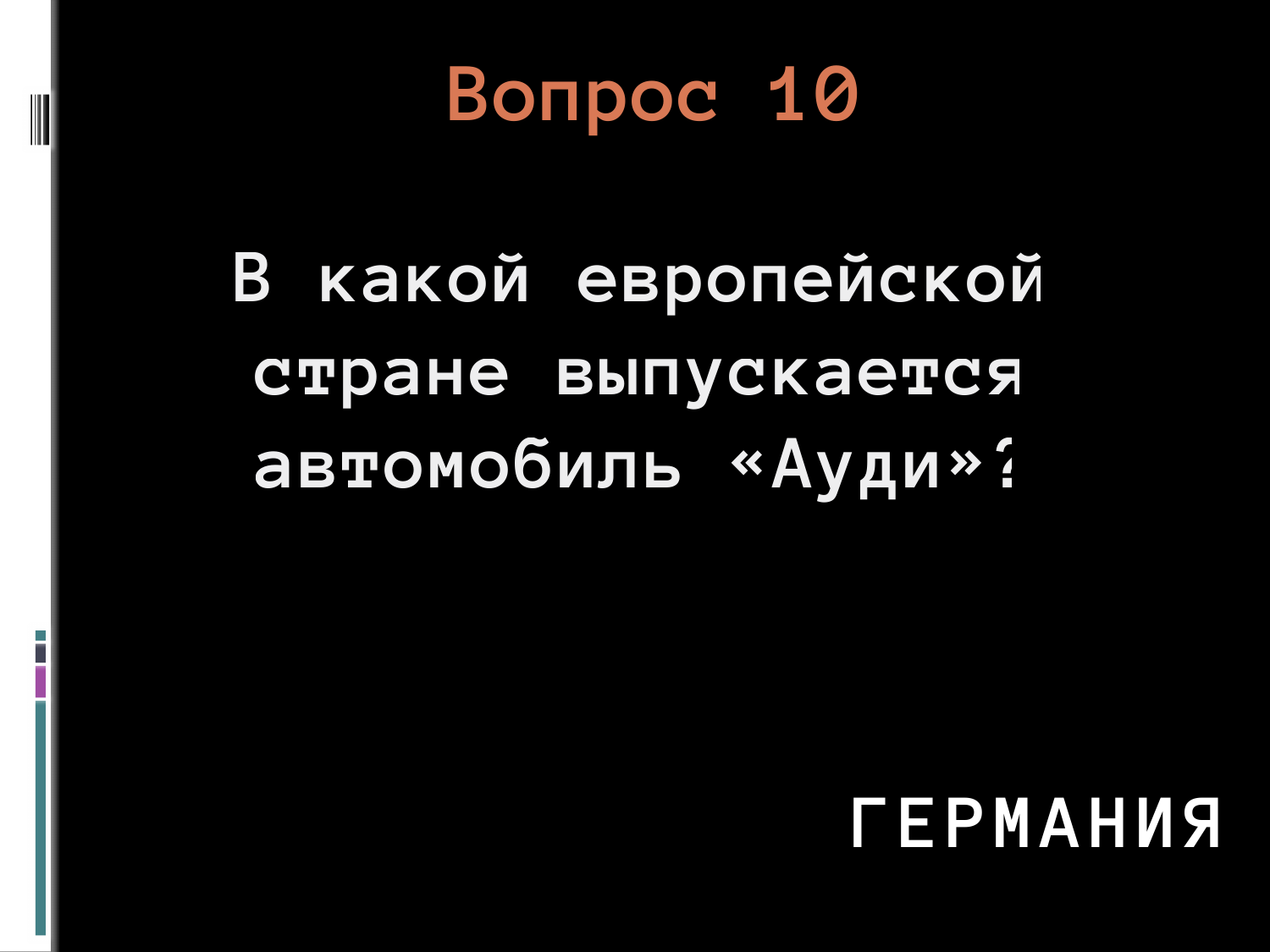

# Вопрос 10
В какой европейской стране выпускается автомобиль «Ауди»?
германия